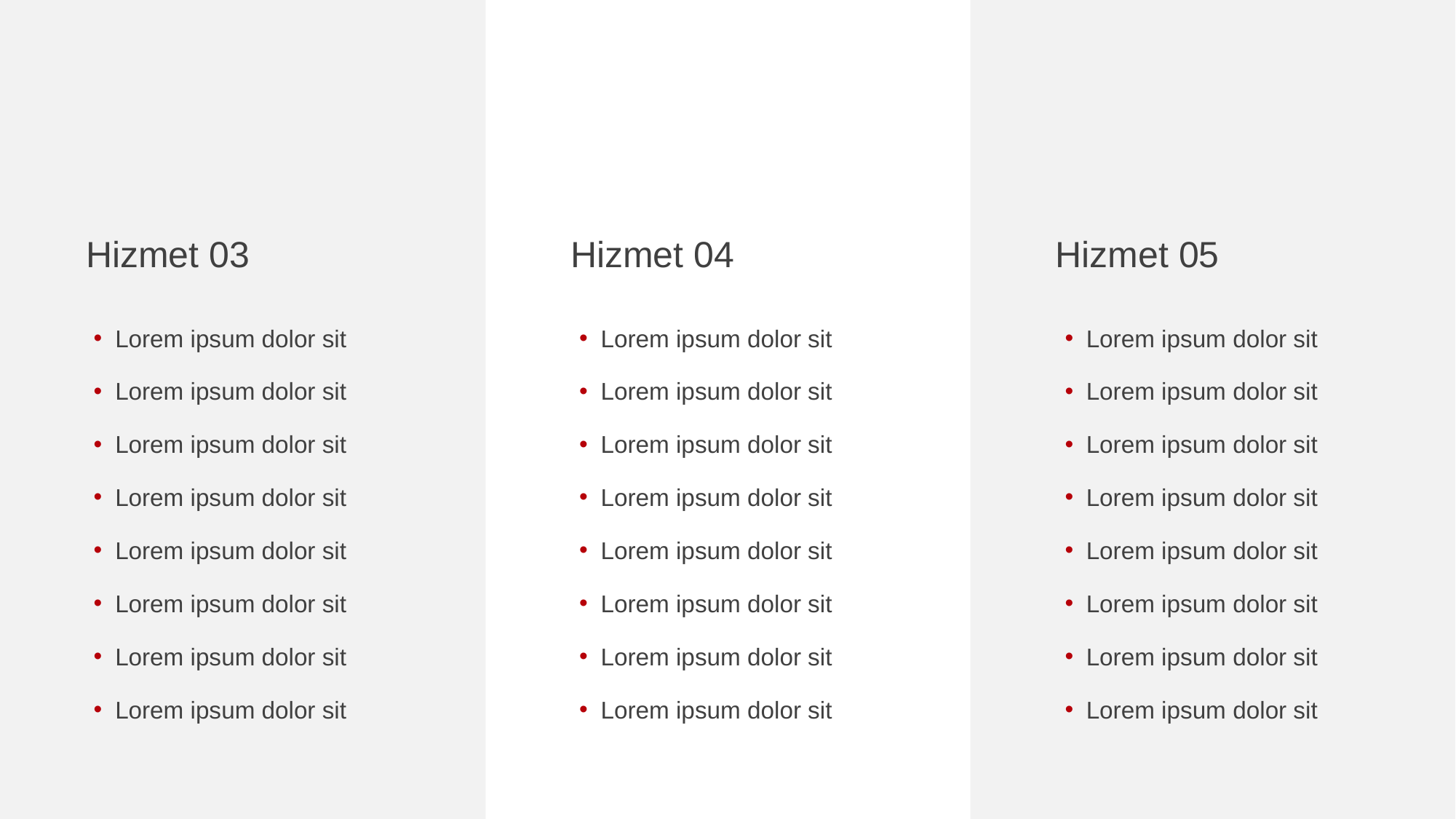

Hizmet 04
Hizmet 05
Hizmet 03

Lorem ipsum dolor sit
Lorem ipsum dolor sit
Lorem ipsum dolor sit
Lorem ipsum dolor sit
Lorem ipsum dolor sit
Lorem ipsum dolor sit
Lorem ipsum dolor sit
Lorem ipsum dolor sit

Lorem ipsum dolor sit
Lorem ipsum dolor sit
Lorem ipsum dolor sit
Lorem ipsum dolor sit
Lorem ipsum dolor sit
Lorem ipsum dolor sit
Lorem ipsum dolor sit
Lorem ipsum dolor sit

Lorem ipsum dolor sit
Lorem ipsum dolor sit
Lorem ipsum dolor sit
Lorem ipsum dolor sit
Lorem ipsum dolor sit
Lorem ipsum dolor sit
Lorem ipsum dolor sit
Lorem ipsum dolor sit